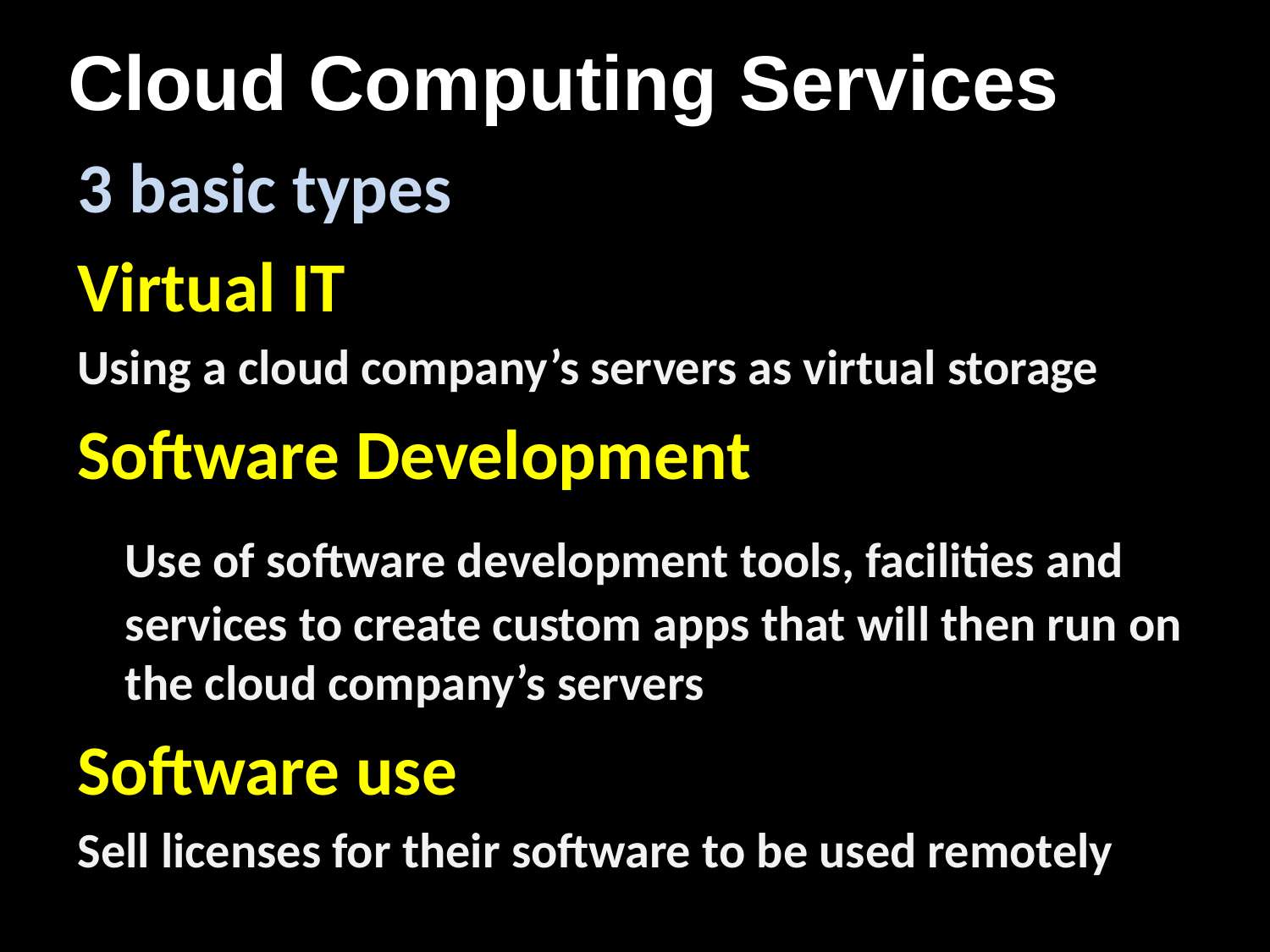

# Cloud Computing Services
3 basic types
Virtual IT
Using a cloud company’s servers as virtual storage
Software Development
	Use of software development tools, facilities and services to create custom apps that will then run on the cloud company’s servers
Software use
Sell licenses for their software to be used remotely